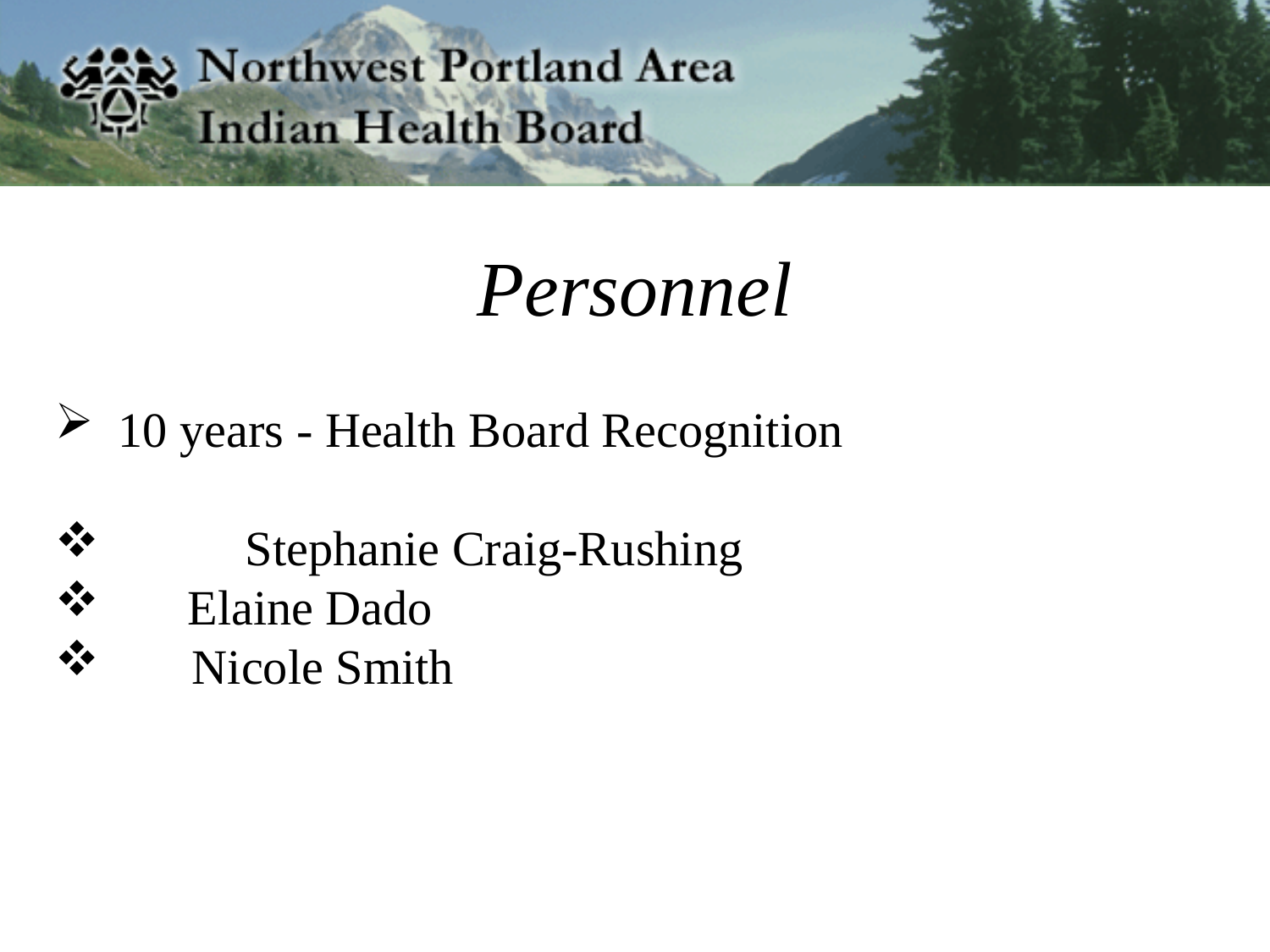

Personnel
10 years - Health Board Recognition

	Stephanie Craig-Rushing
     Elaine Dado
      Nicole Smith